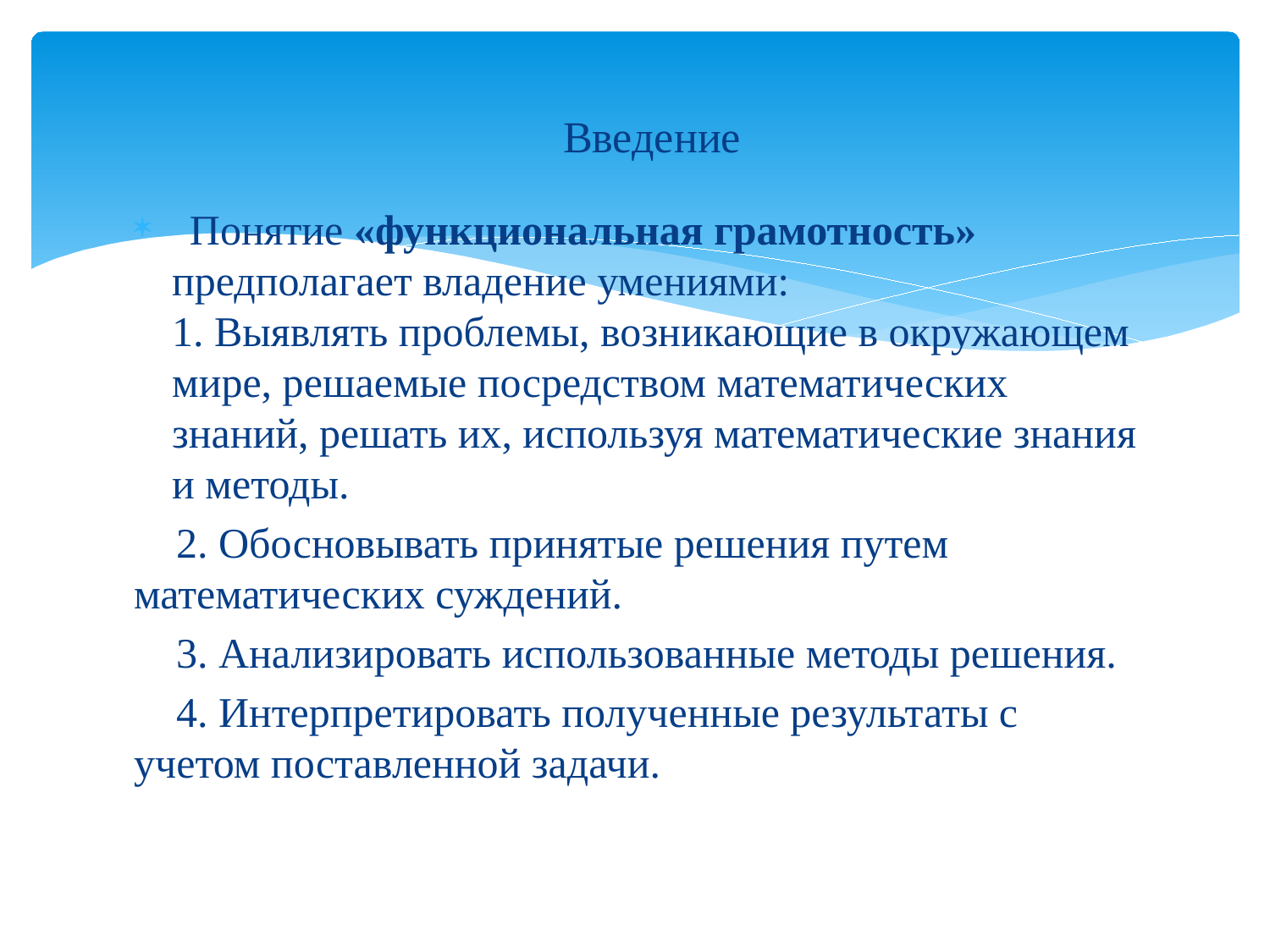

# Введение
  Понятие «функциональная грамотность» предполагает владение умениями:
1. Выявлять проблемы, возникающие в окружающем мире, решаемые посредством математических знаний, решать их, используя математические знания и методы.
    2. Обосновывать принятые решения путем          математических суждений.
    3. Анализировать использованные методы решения.
    4. Интерпретировать полученные результаты с учетом поставленной задачи.